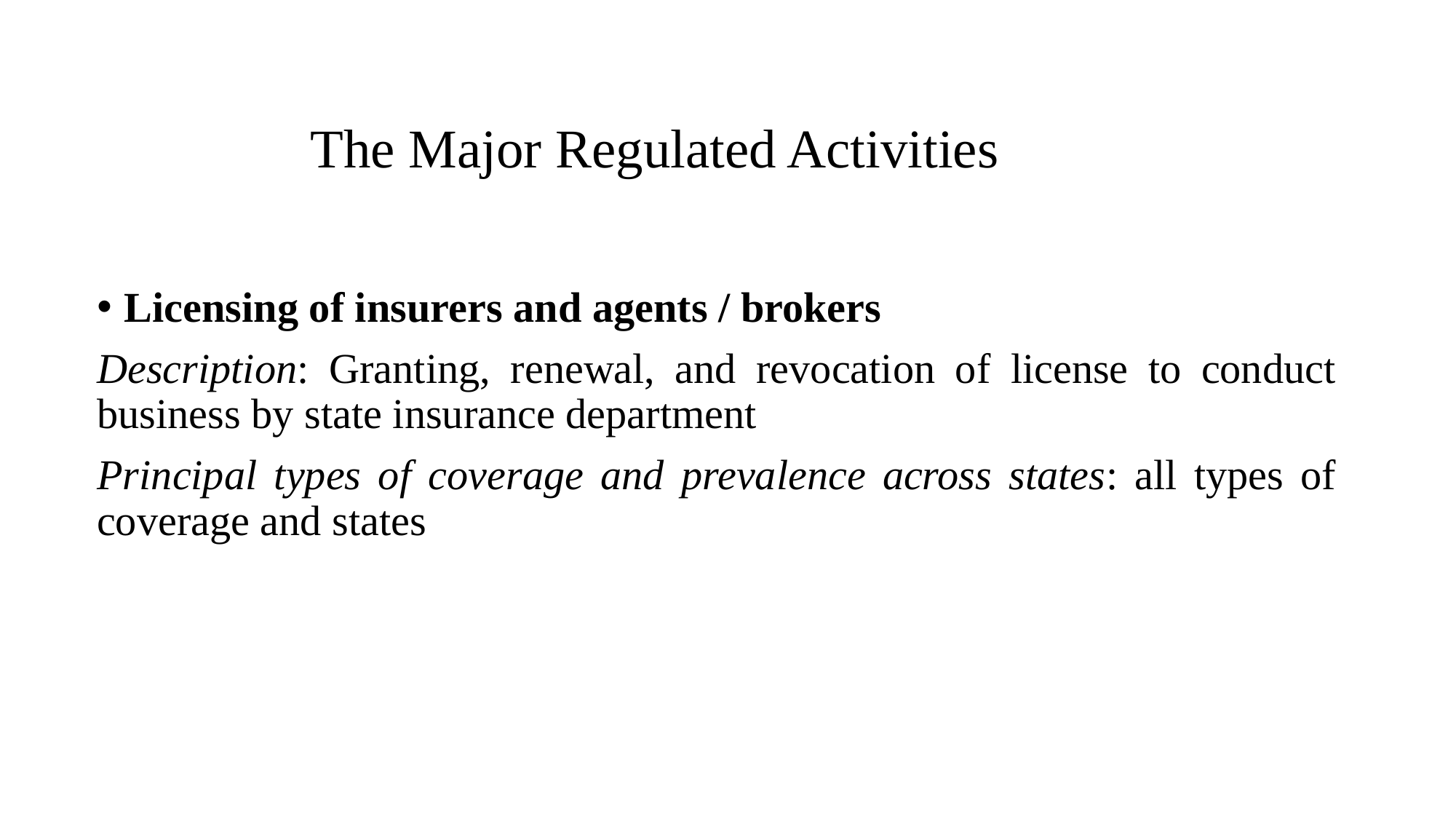

# The Major Regulated Activities
Licensing of insurers and agents / brokers
Description: Granting, renewal, and revocation of license to conduct business by state insurance department
Principal types of coverage and prevalence across states: all types of coverage and states